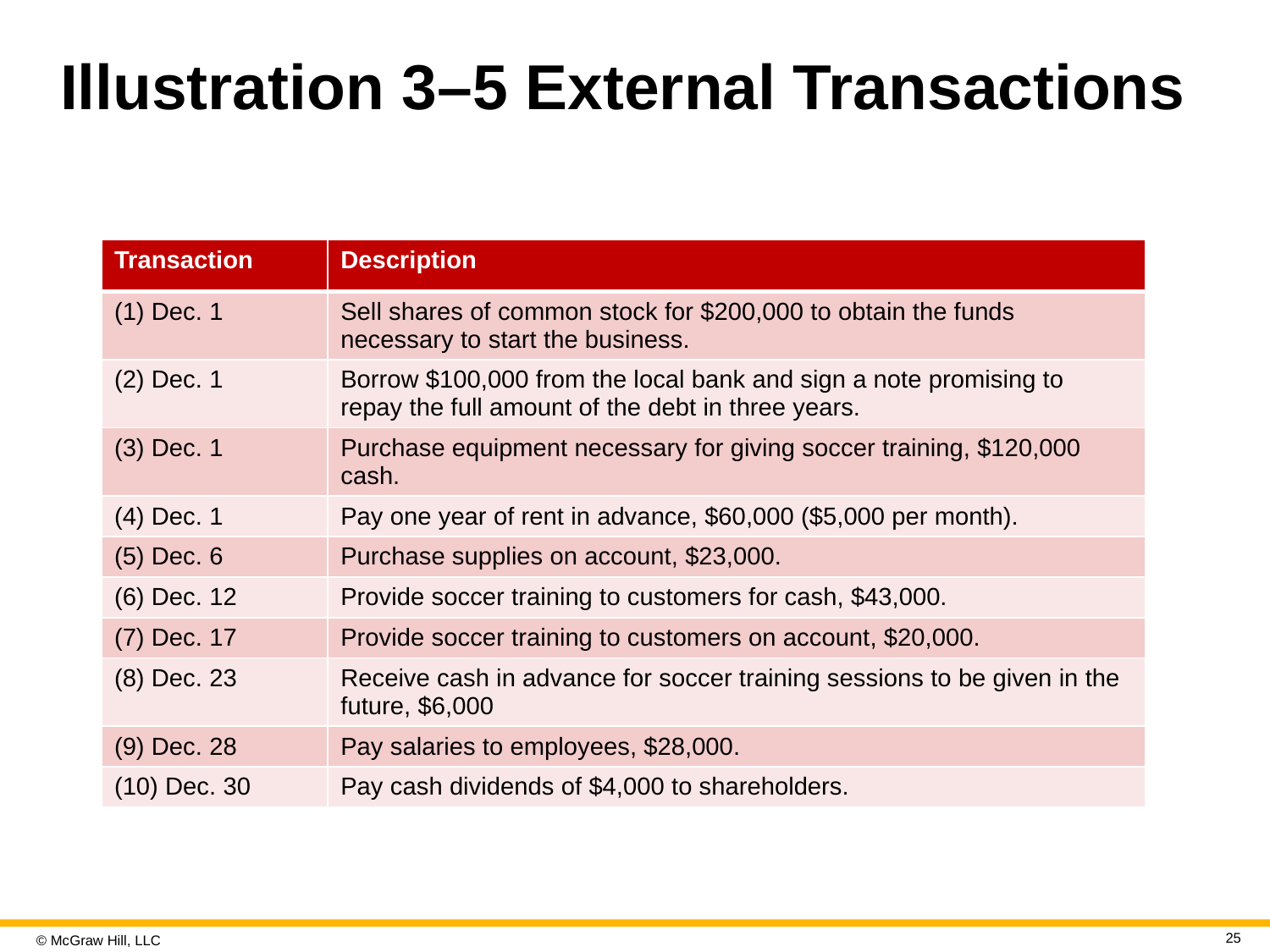

# Illustration 3–5 External Transactions
| Transaction | Description |
| --- | --- |
| (1) Dec. 1 | Sell shares of common stock for $200,000 to obtain the funds necessary to start the business. |
| (2) Dec. 1 | Borrow $100,000 from the local bank and sign a note promising to repay the full amount of the debt in three years. |
| (3) Dec. 1 | Purchase equipment necessary for giving soccer training, $120,000 cash. |
| (4) Dec. 1 | Pay one year of rent in advance, $60,000 ($5,000 per month). |
| (5) Dec. 6 | Purchase supplies on account, $23,000. |
| (6) Dec. 12 | Provide soccer training to customers for cash, $43,000. |
| (7) Dec. 17 | Provide soccer training to customers on account, $20,000. |
| (8) Dec. 23 | Receive cash in advance for soccer training sessions to be given in the future, $6,000 |
| (9) Dec. 28 | Pay salaries to employees, $28,000. |
| (10) Dec. 30 | Pay cash dividends of $4,000 to shareholders. |
25